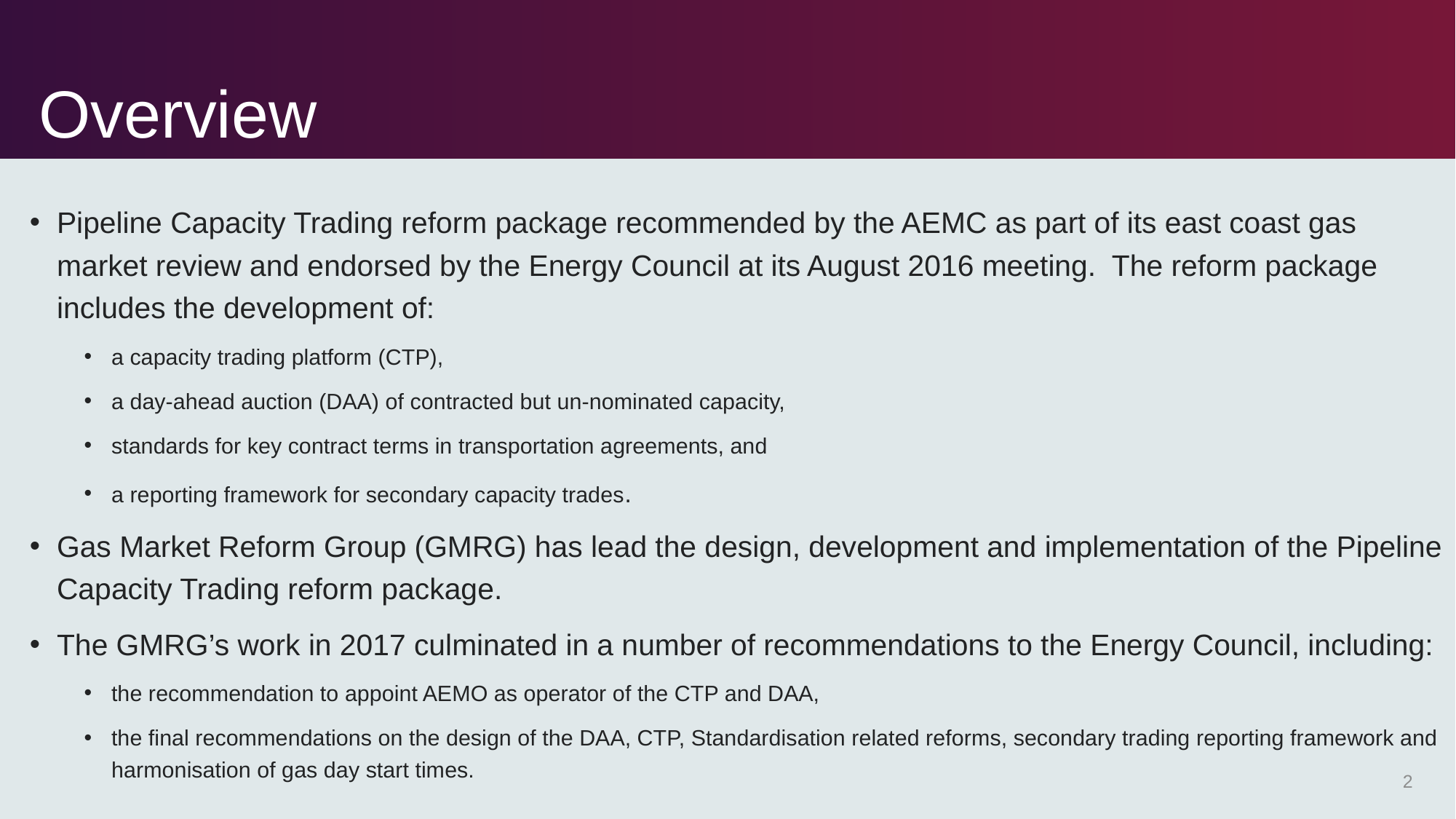

08/06/2018
# Overview
Pipeline Capacity Trading reform package recommended by the AEMC as part of its east coast gas market review and endorsed by the Energy Council at its August 2016 meeting.  The reform package includes the development of:
a capacity trading platform (CTP),
a day-ahead auction (DAA) of contracted but un-nominated capacity,
standards for key contract terms in transportation agreements, and
a reporting framework for secondary capacity trades.
Gas Market Reform Group (GMRG) has lead the design, development and implementation of the Pipeline Capacity Trading reform package.
The GMRG’s work in 2017 culminated in a number of recommendations to the Energy Council, including:
the recommendation to appoint AEMO as operator of the CTP and DAA,
the final recommendations on the design of the DAA, CTP, Standardisation related reforms, secondary trading reporting framework and harmonisation of gas day start times.
2